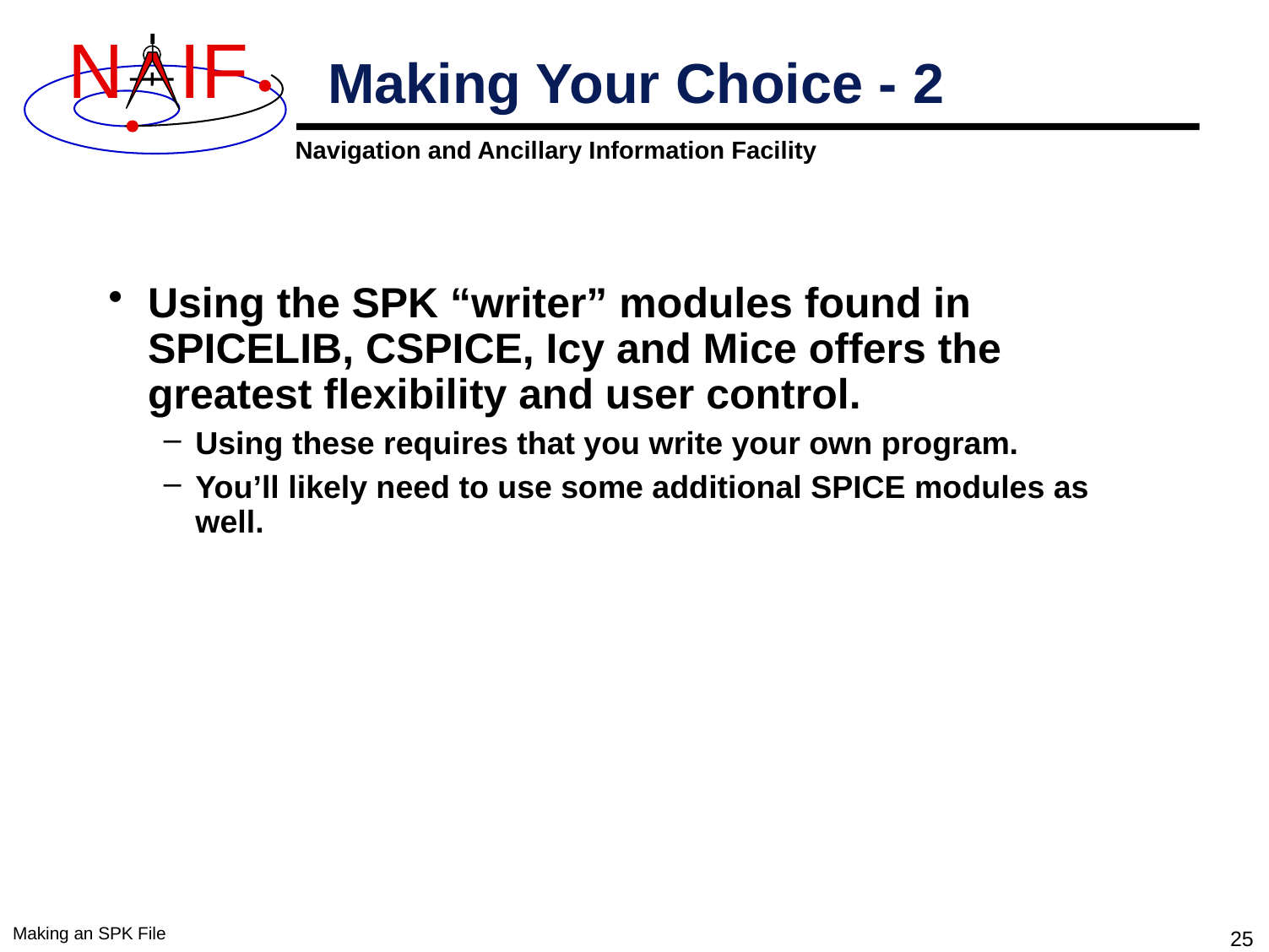

# Making Your Choice - 2
Using the SPK “writer” modules found in SPICELIB, CSPICE, Icy and Mice offers the greatest flexibility and user control.
Using these requires that you write your own program.
You’ll likely need to use some additional SPICE modules as well.
Making an SPK File
25